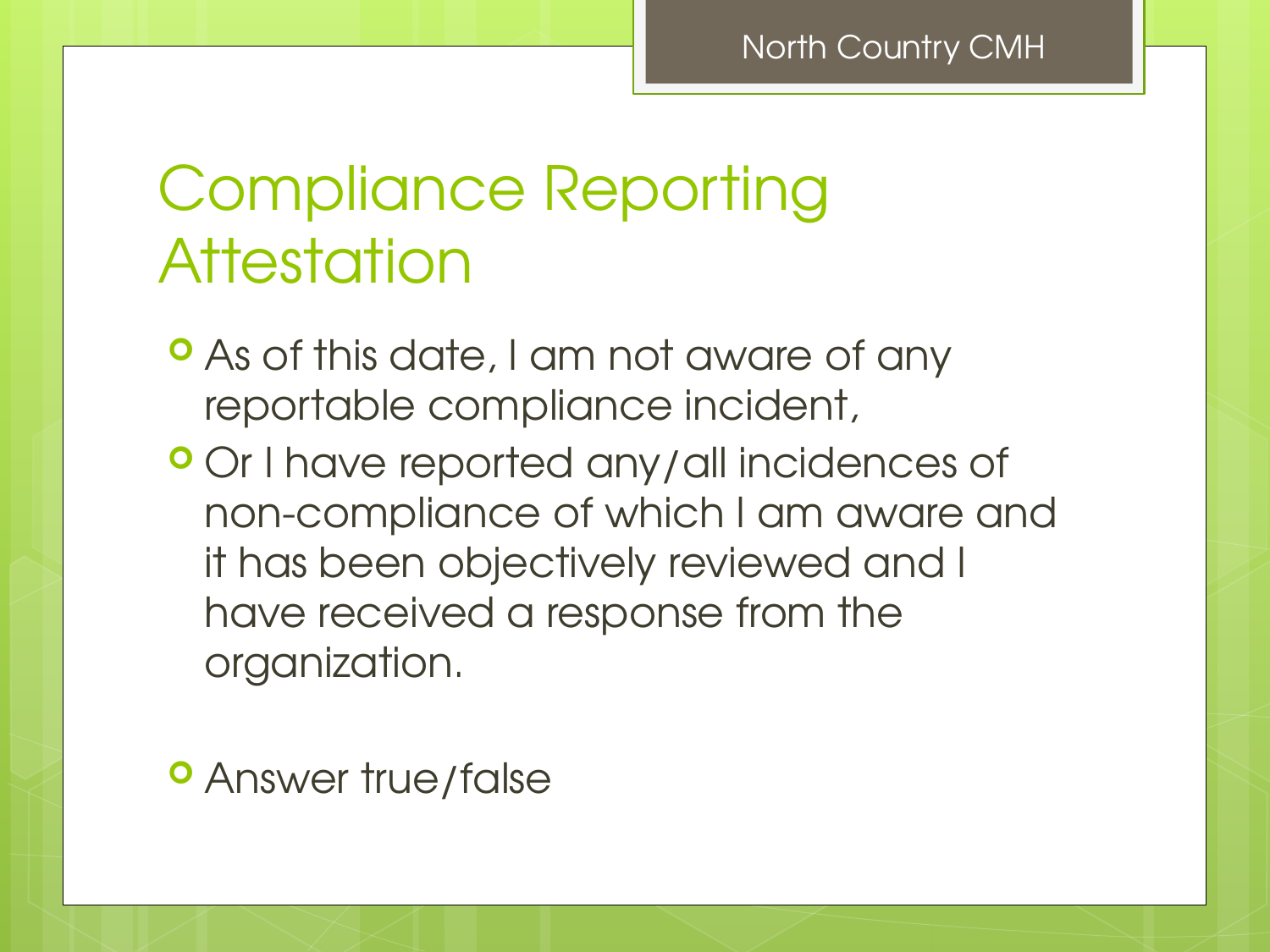

# Compliance Reporting Attestation
As of this date, I am not aware of any reportable compliance incident,
Or I have reported any/all incidences of non-compliance of which I am aware and it has been objectively reviewed and I have received a response from the organization.

Answer true/false